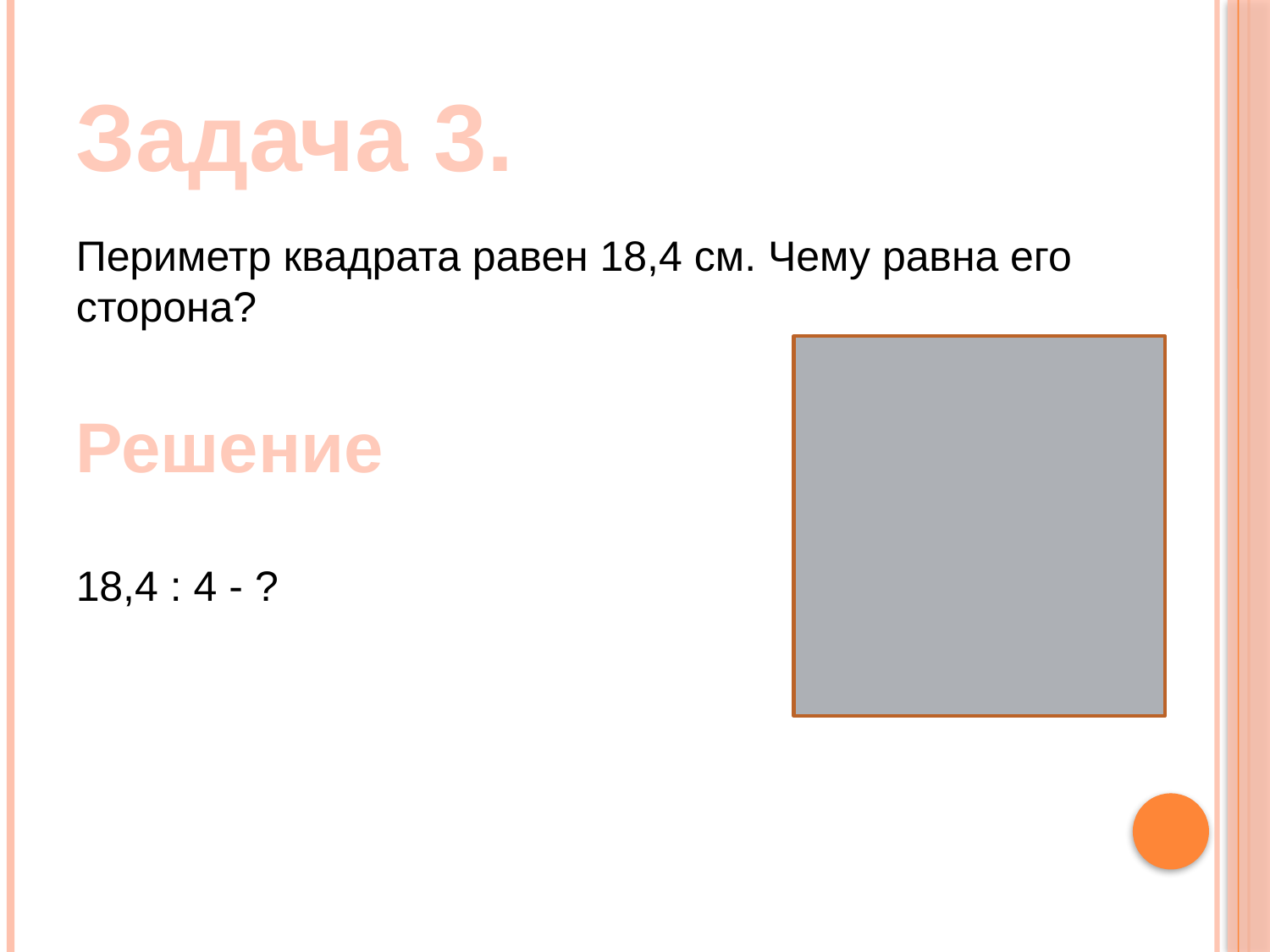

# Задача 3.
Периметр квадрата равен 18,4 см. Чему равна его сторона?

Решение

18,4 : 4 - ?